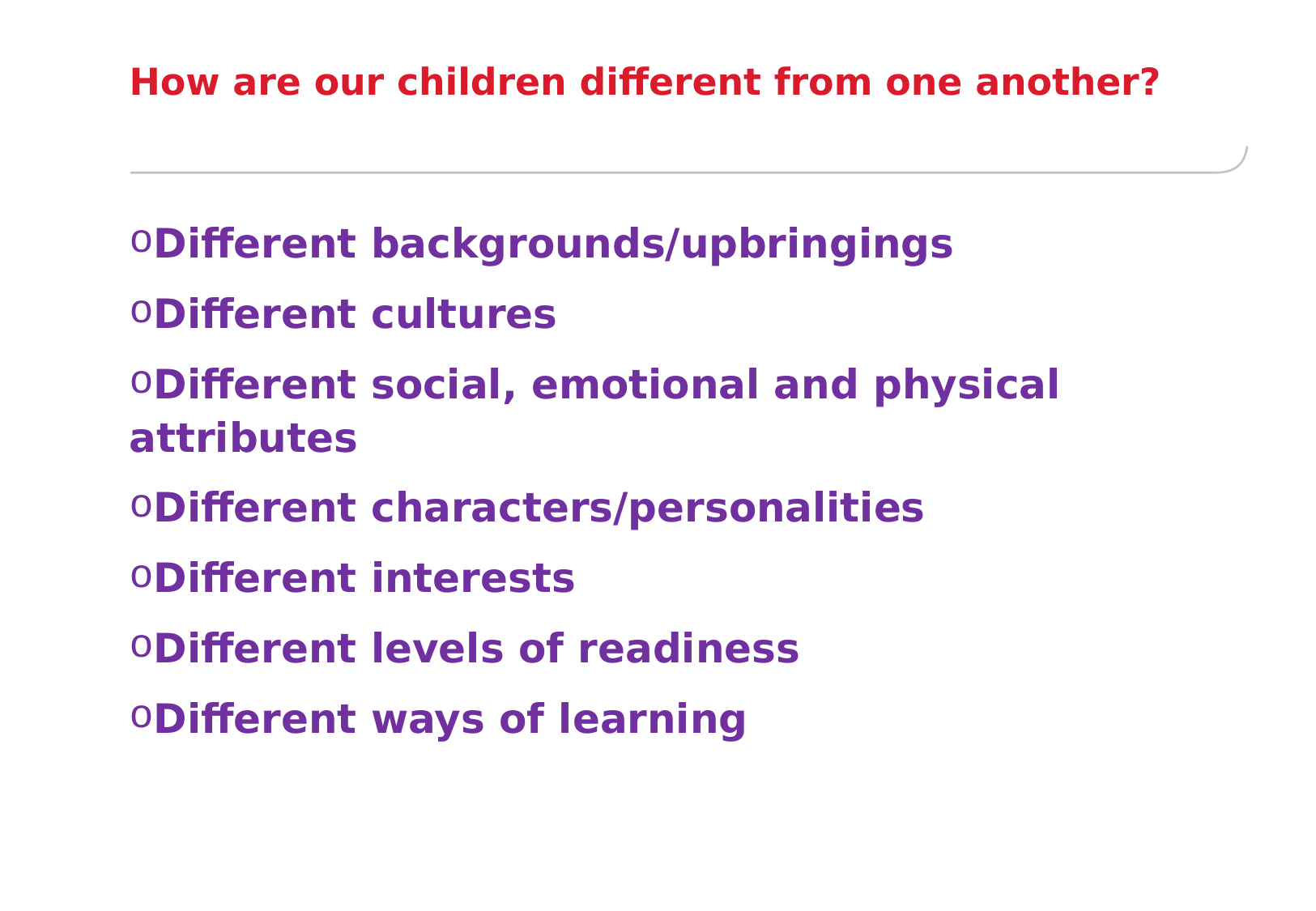

# How are our children different from one another?
Different backgrounds/upbringings
Different cultures
Different social, emotional and physical        attributes
Different characters/personalities
Different interests
Different levels of readiness
Different ways of learning